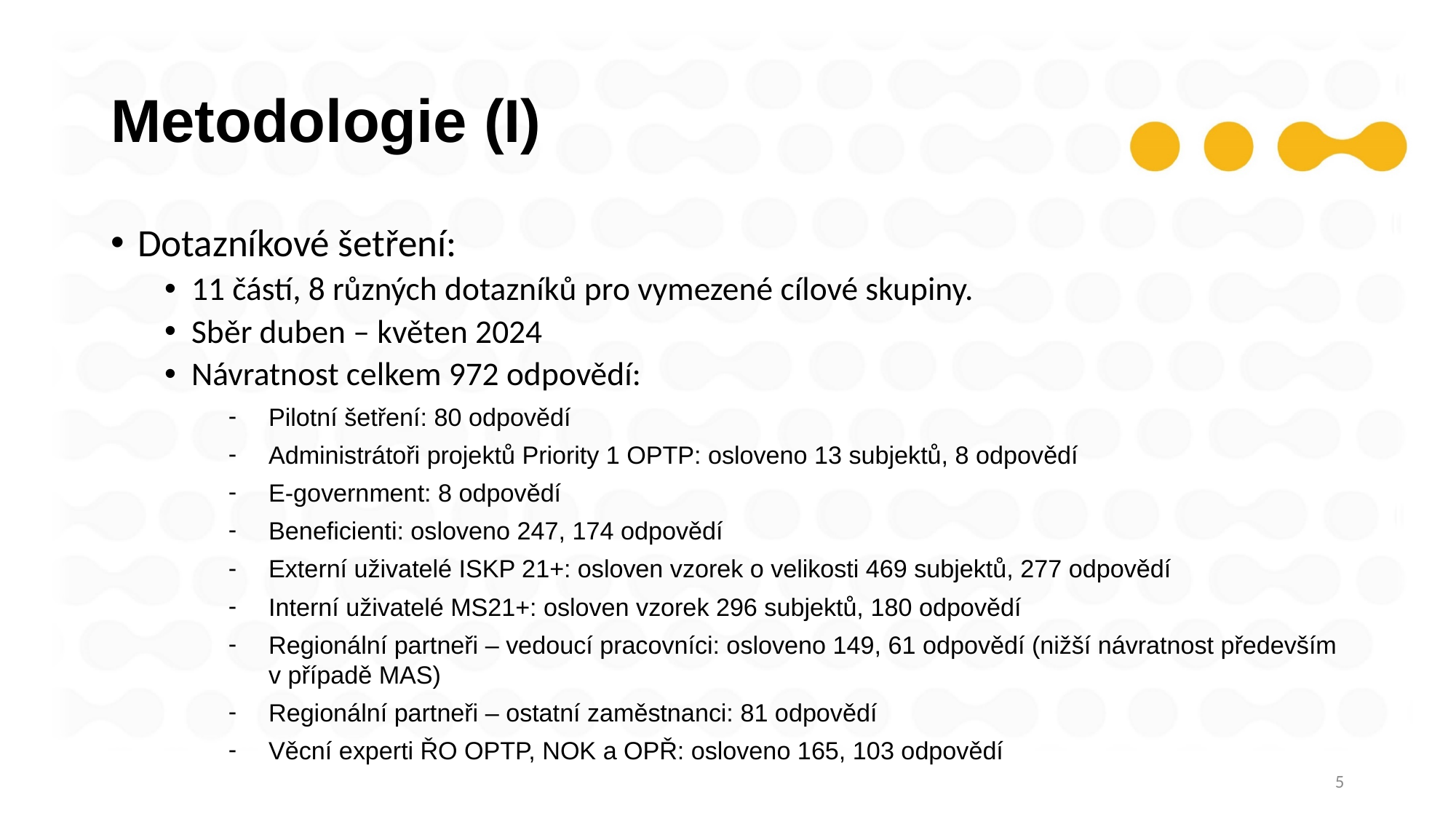

# Metodologie (I)
Dotazníkové šetření:
11 částí, 8 různých dotazníků pro vymezené cílové skupiny.
Sběr duben – květen 2024
Návratnost celkem 972 odpovědí:
Pilotní šetření: 80 odpovědí
Administrátoři projektů Priority 1 OPTP: osloveno 13 subjektů, 8 odpovědí
E-government: 8 odpovědí
Beneficienti: osloveno 247, 174 odpovědí
Externí uživatelé ISKP 21+: osloven vzorek o velikosti 469 subjektů, 277 odpovědí
Interní uživatelé MS21+: osloven vzorek 296 subjektů, 180 odpovědí
Regionální partneři – vedoucí pracovníci: osloveno 149, 61 odpovědí (nižší návratnost především v případě MAS)
Regionální partneři – ostatní zaměstnanci: 81 odpovědí
Věcní experti ŘO OPTP, NOK a OPŘ: osloveno 165, 103 odpovědí

5